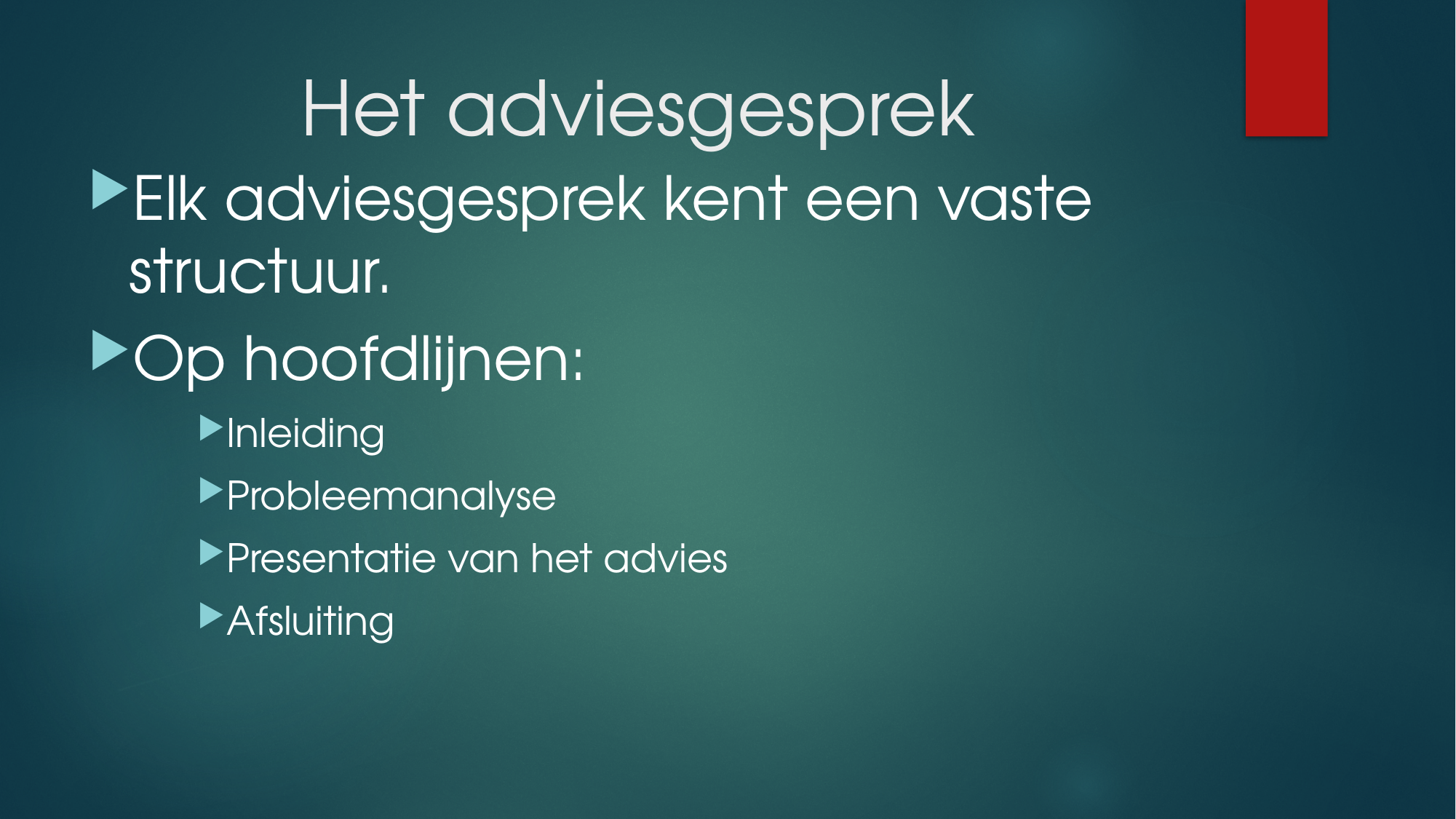

# Het adviesgesprek
Elk adviesgesprek kent een vaste structuur.
Op hoofdlijnen:
Inleiding
Probleemanalyse
Presentatie van het advies
Afsluiting